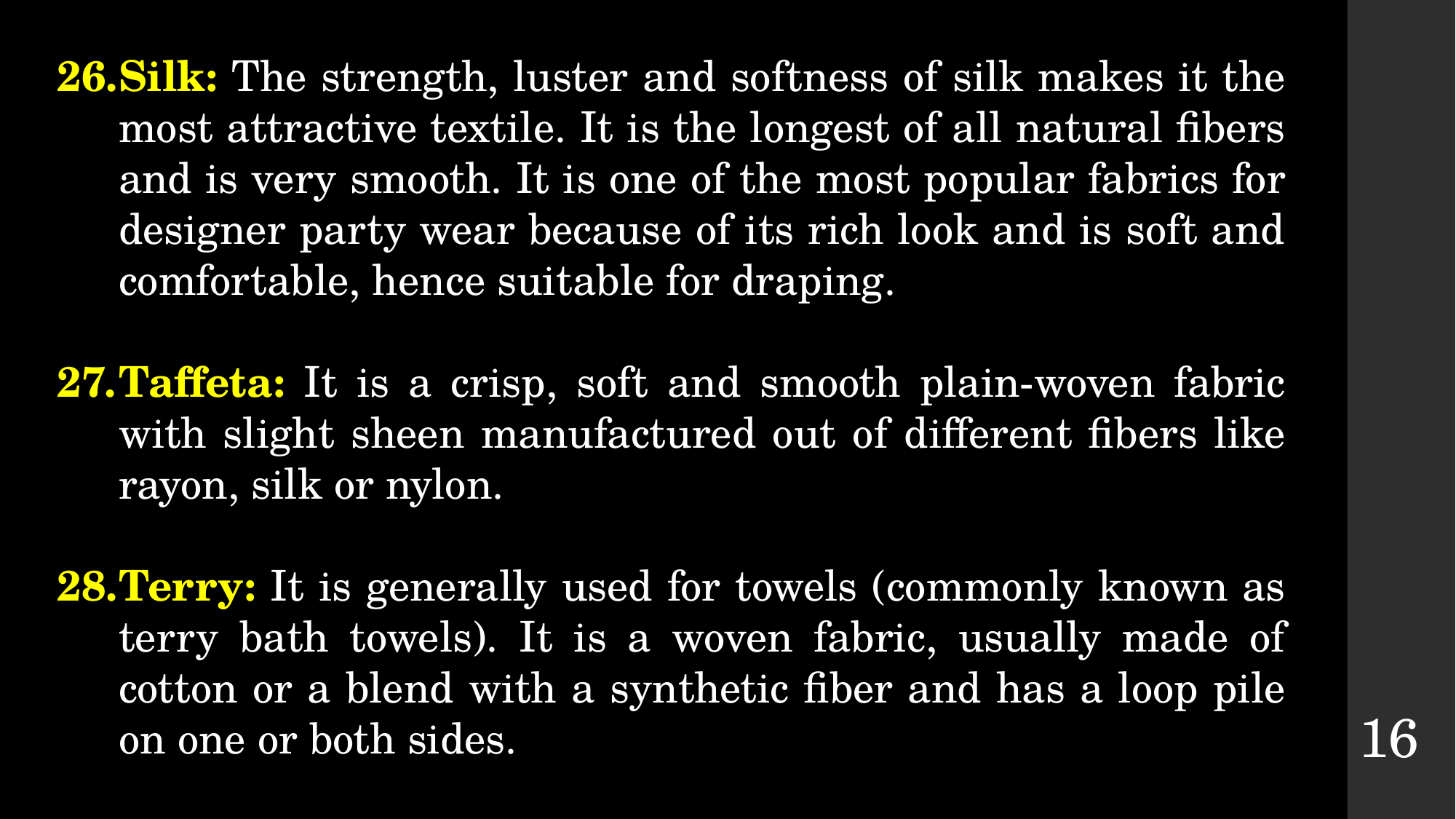

Silk: The strength, luster and softness of silk makes it the most attractive textile. It is the longest of all natural fibers and is very smooth. It is one of the most popular fabrics for designer party wear because of its rich look and is soft and comfortable, hence suitable for draping.

Taffeta: It is a crisp, soft and smooth plain-woven fabric with slight sheen manufactured out of different fibers like rayon, silk or nylon.

Terry: It is generally used for towels (commonly known as terry bath towels). It is a woven fabric, usually made of cotton or a blend with a synthetic fiber and has a loop pile on one or both sides.
16